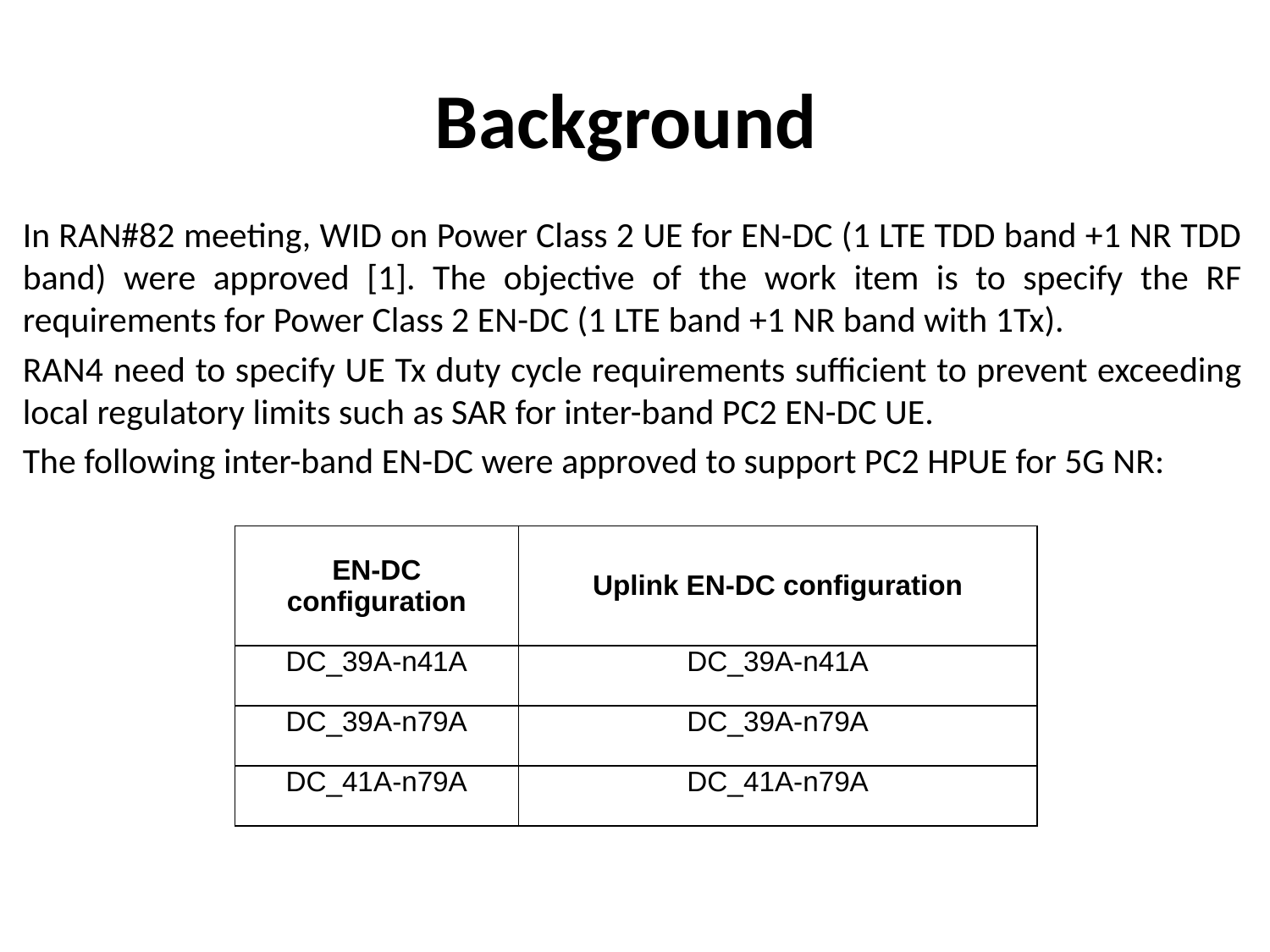

# Background
In RAN#82 meeting, WID on Power Class 2 UE for EN-DC (1 LTE TDD band +1 NR TDD band) were approved [1]. The objective of the work item is to specify the RF requirements for Power Class 2 EN-DC (1 LTE band +1 NR band with 1Tx).
RAN4 need to specify UE Tx duty cycle requirements sufficient to prevent exceeding local regulatory limits such as SAR for inter-band PC2 EN-DC UE.
The following inter-band EN-DC were approved to support PC2 HPUE for 5G NR:

| EN-DC configuration | Uplink EN-DC configuration |
| --- | --- |
| DC\_39A-n41A | DC\_39A-n41A |
| DC\_39A-n79A | DC\_39A-n79A |
| DC\_41A-n79A | DC\_41A-n79A |